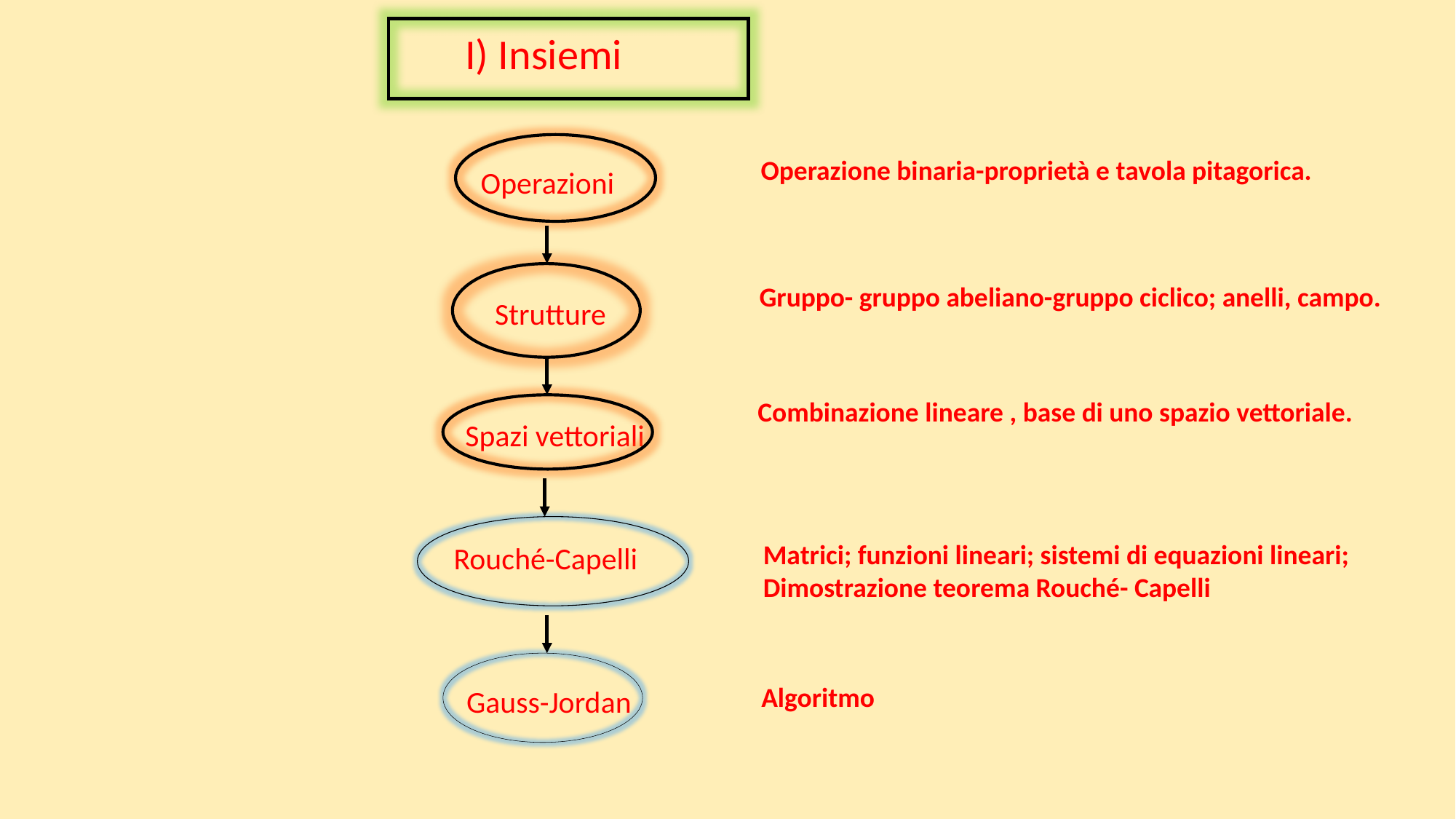

I) Insiemi

Operazione binaria-proprietà e tavola pitagorica.
Operazioni

Gruppo- gruppo abeliano-gruppo ciclico; anelli, campo.
Strutture

Combinazione lineare , base di uno spazio vettoriale.

Spazi vettoriali

Matrici; funzioni lineari; sistemi di equazioni lineari;
Dimostrazione teorema Rouché- Capelli
Rouché-Capelli

Algoritmo
Gauss-Jordan